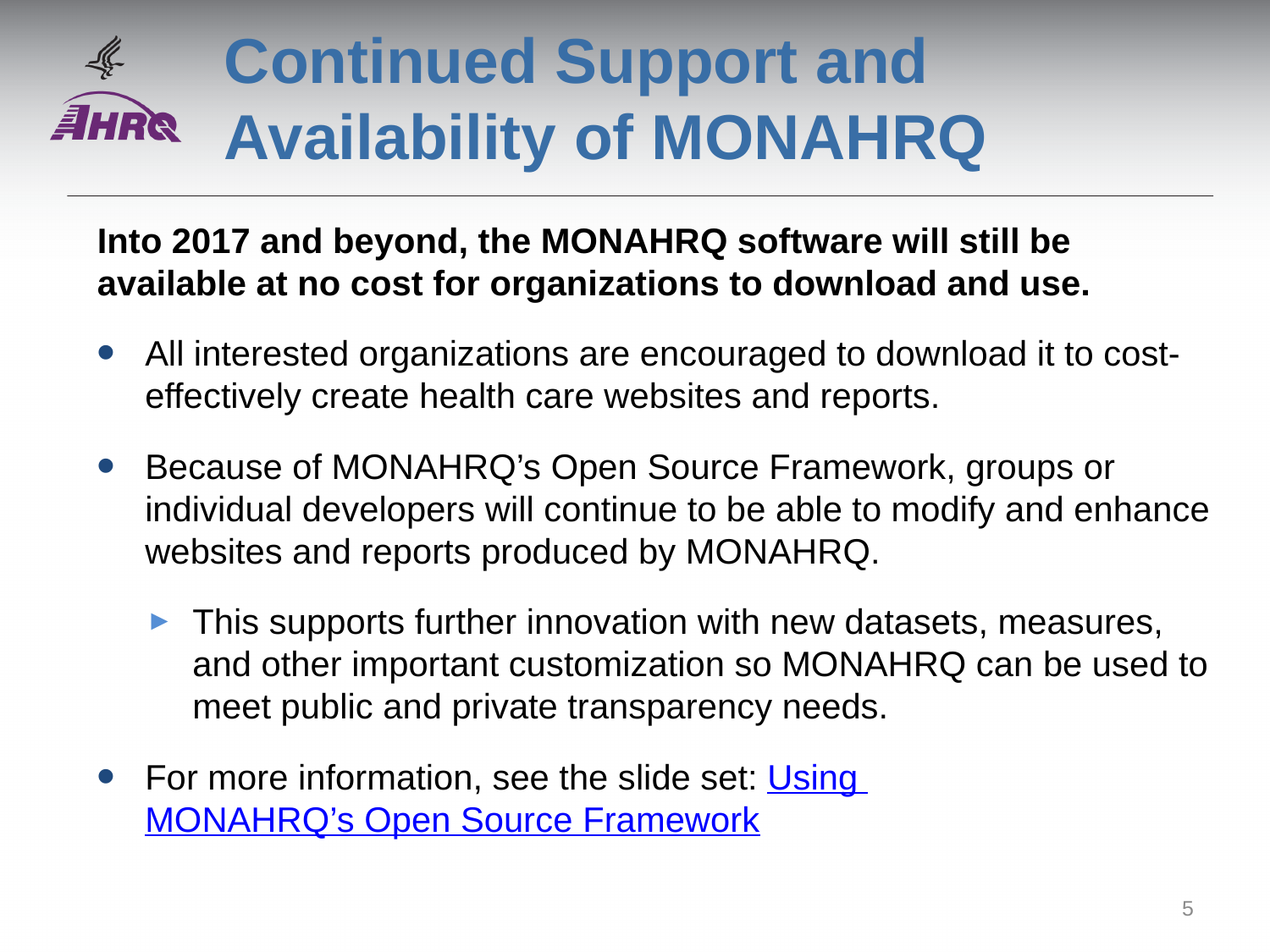

# Continued Support and Availability of MONAHRQ
Into 2017 and beyond, the MONAHRQ software will still be available at no cost for organizations to download and use.
All interested organizations are encouraged to download it to cost-effectively create health care websites and reports.
Because of MONAHRQ’s Open Source Framework, groups or individual developers will continue to be able to modify and enhance websites and reports produced by MONAHRQ.
This supports further innovation with new datasets, measures, and other important customization so MONAHRQ can be used to meet public and private transparency needs.
For more information, see the slide set: Using MONAHRQ’s Open Source Framework
5